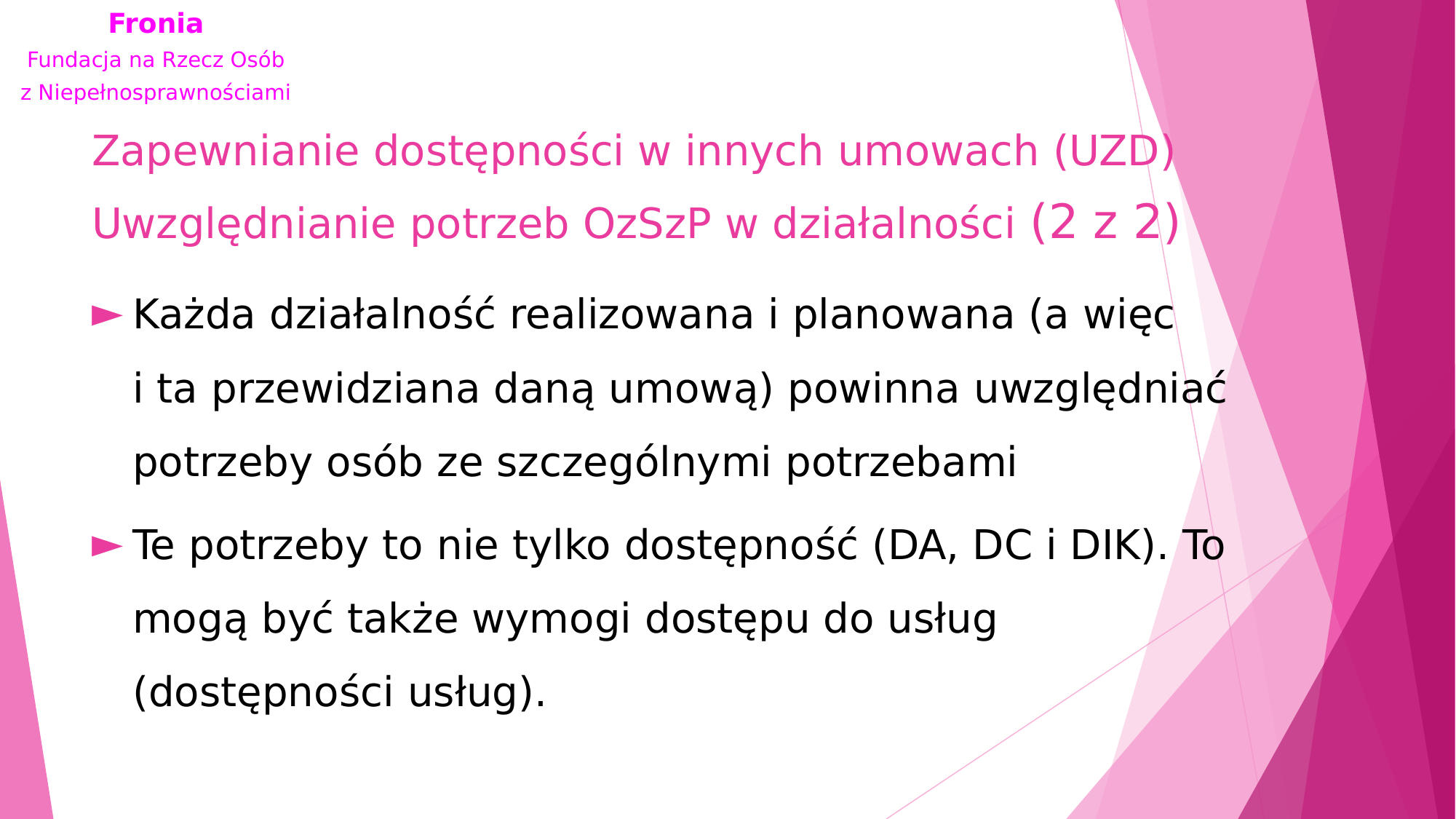

# Zapewnianie dostępności w innych umowach (UZD) Uwzględnianie potrzeb OzSzP w działalności (2 z 2)
Każda działalność realizowana i planowana (a więc i ta przewidziana daną umową) powinna uwzględniać potrzeby osób ze szczególnymi potrzebami
Te potrzeby to nie tylko dostępność (DA, DC i DIK). To mogą być także wymogi dostępu do usług (dostępności usług).